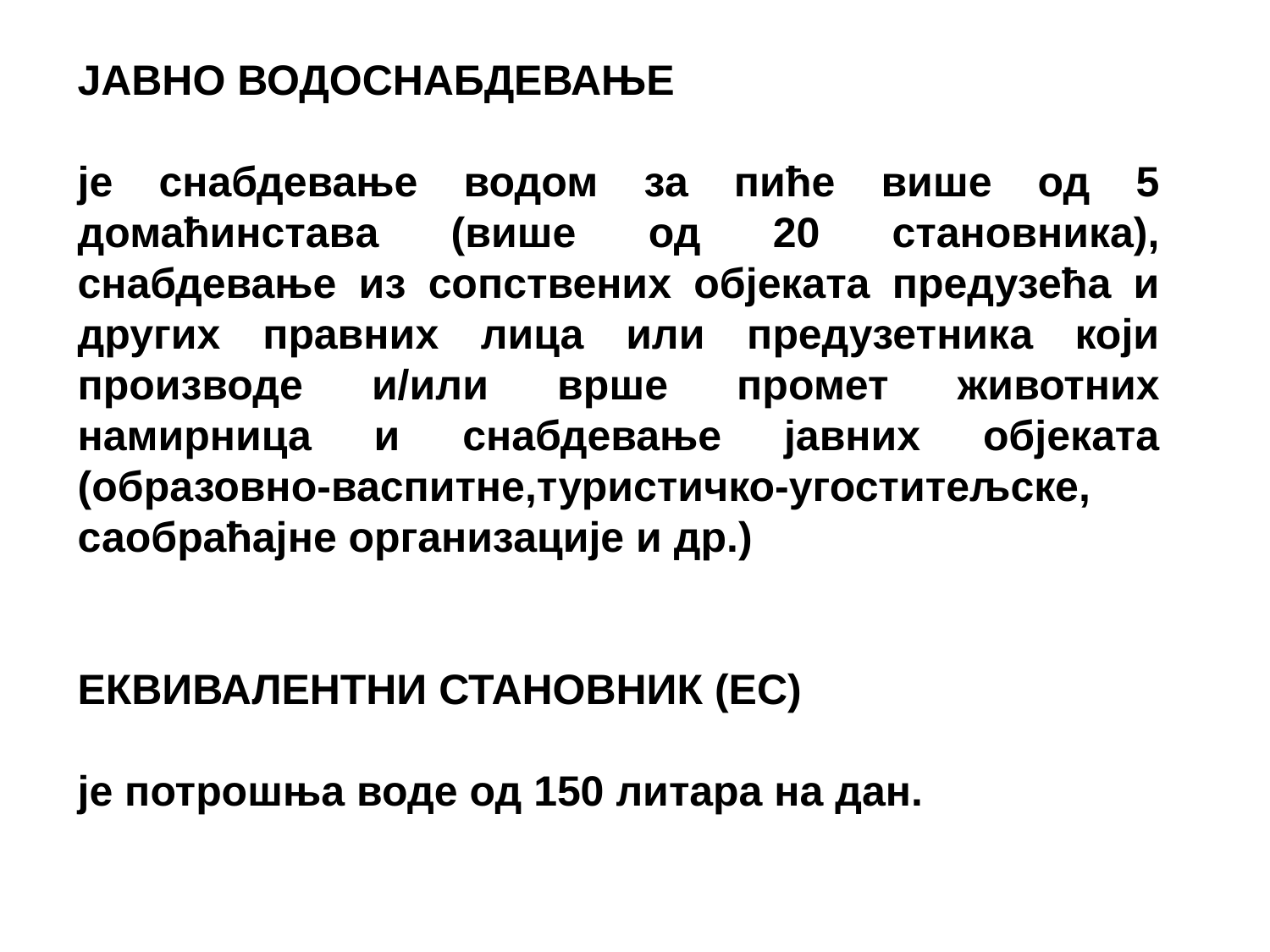

ЈАВНО ВОДОСНАБДЕВАЊЕ

је снабдевање водом за пиће више од 5 домаћинстава (више од 20 становника), снабдевање из сопствених објеката предузећа и других правних лица или предузетника који производе и/или врше промет животних намирница и снабдевање јавних објеката (образовно-васпитне,туристичко-угоститељске, саобраћајне организације и др.)

ЕКВИВАЛЕНТНИ СТАНОВНИК (ЕС)

је потрошња воде од 150 литара на дан.